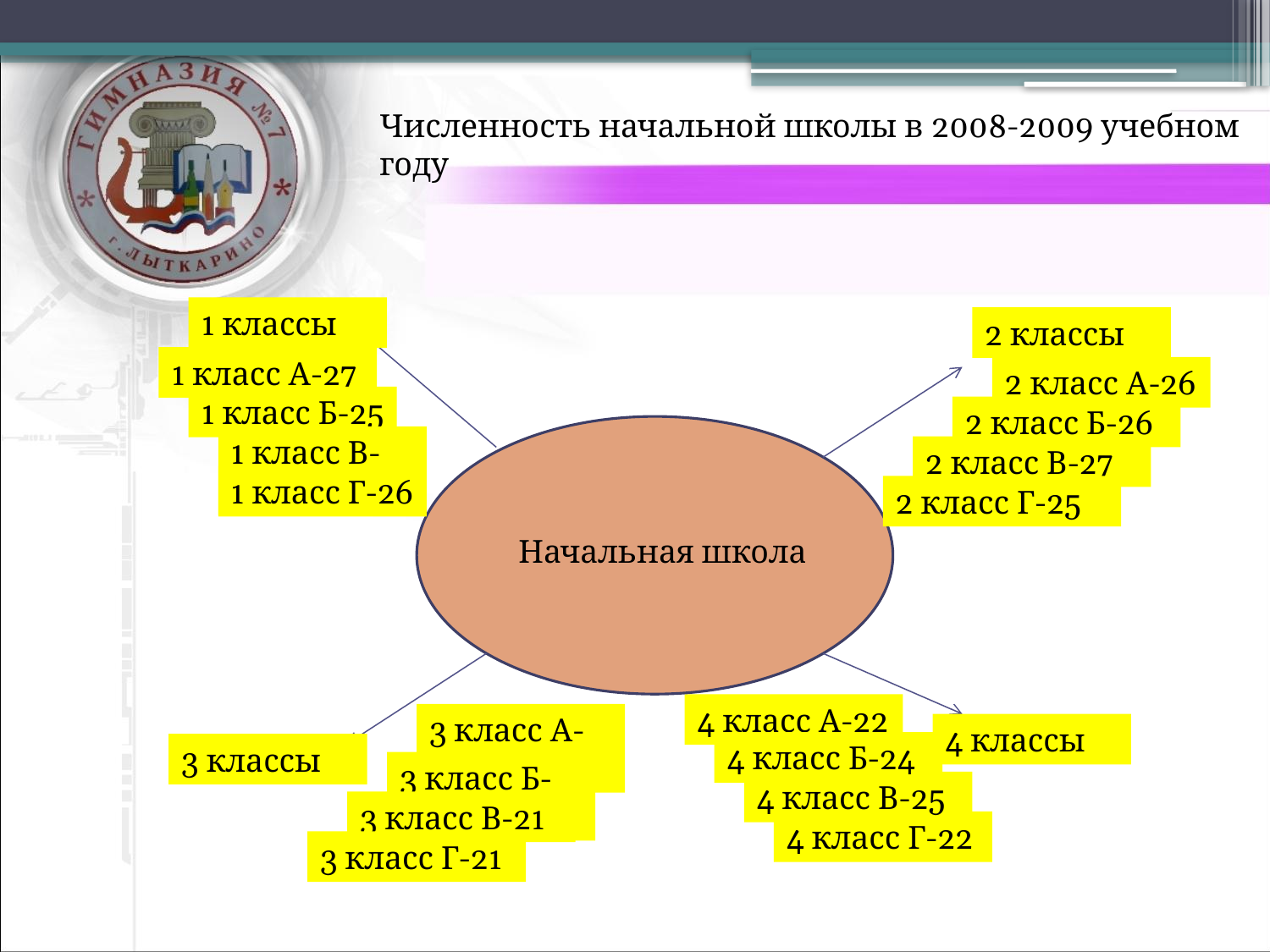

Численность начальной школы в 2008-2009 учебном году
1 классы
2 классы
1 класс А-27
2 класс А-26
1 класс Б-25
2 класс Б-26

1 класс В-27
2 класс В-27
1 класс Г-26
2 класс Г-25
Начальная школа
4 класс А-22
3 класс А-21
4 классы
4 класс Б-24
3 классы
3 класс Б-21
4 класс В-25
3 класс В-21
4 класс Г-22
3 класс Г-21